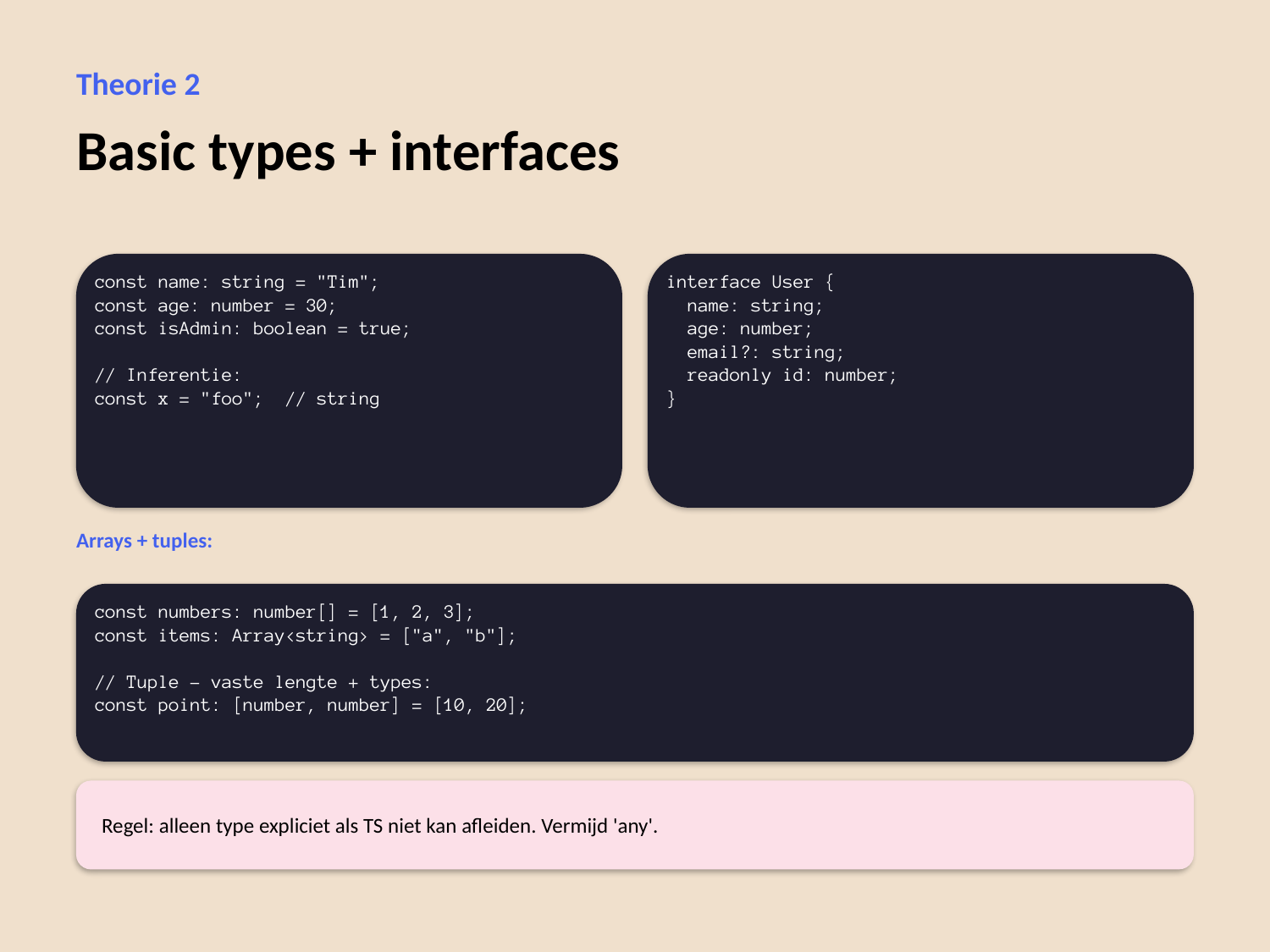

Theorie 2
Basic types + interfaces

const name: string = "Tim";
const age: number = 30;
const isAdmin: boolean = true;

// Inferentie:
const x = "foo";  // string
interface User {
  name: string;
  age: number;
  email?: string;
  readonly id: number;
}
Arrays + tuples:

const numbers: number[] = [1, 2, 3];
const items: Array<string> = ["a", "b"];

// Tuple - vaste lengte + types:
const point: [number, number] = [10, 20];

Regel: alleen type expliciet als TS niet kan afleiden. Vermijd 'any'.